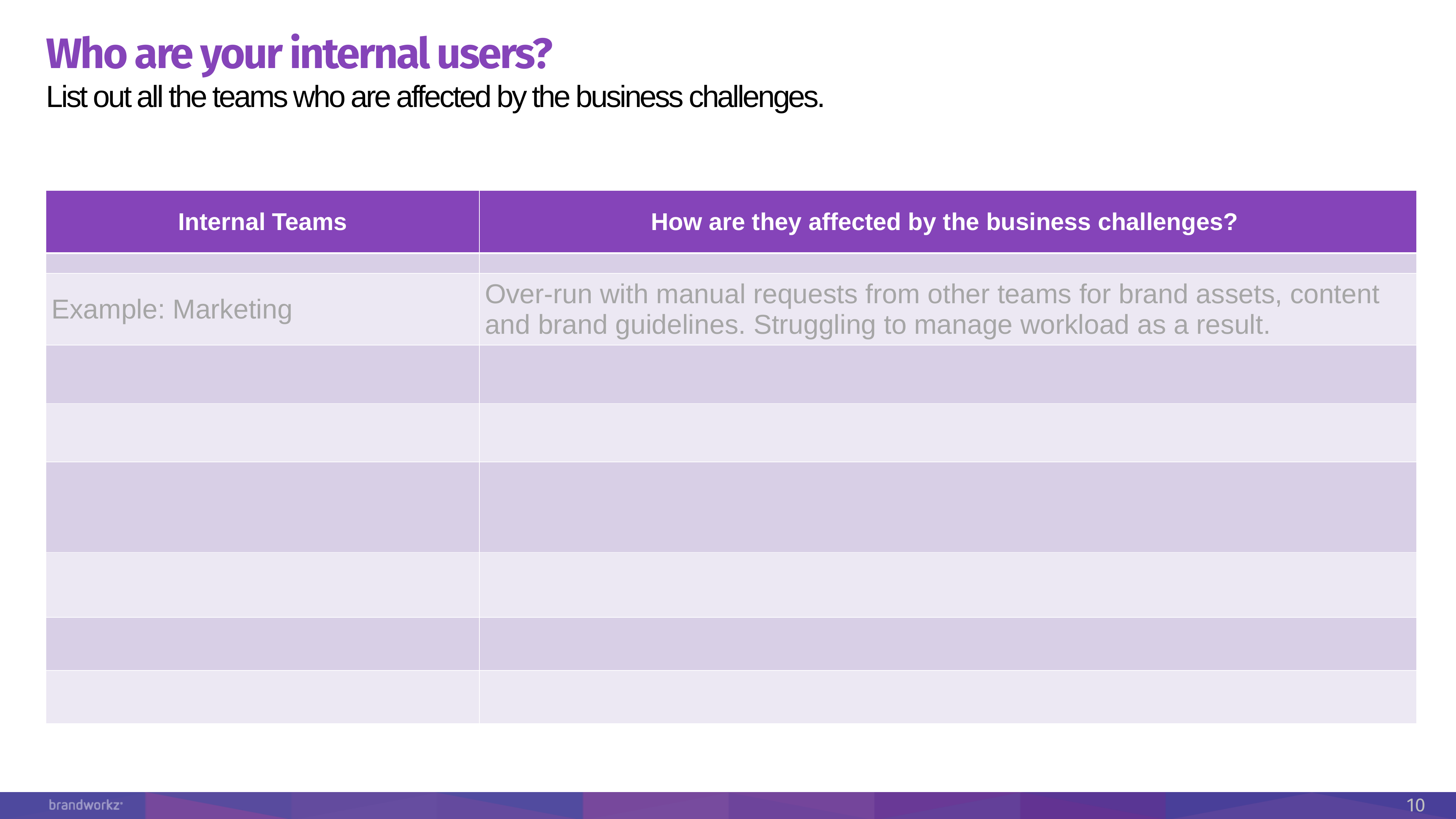

# Who are your internal users? List out all the teams who are affected by the business challenges.
| Internal Teams | How are they affected by the business challenges? |
| --- | --- |
|  |  |
| Example: Marketing | Over-run with manual requests from other teams for brand assets, content and brand guidelines. Struggling to manage workload as a result. |
|  |  |
|  |  |
|  |  |
|  |  |
|  |  |
|  |  |